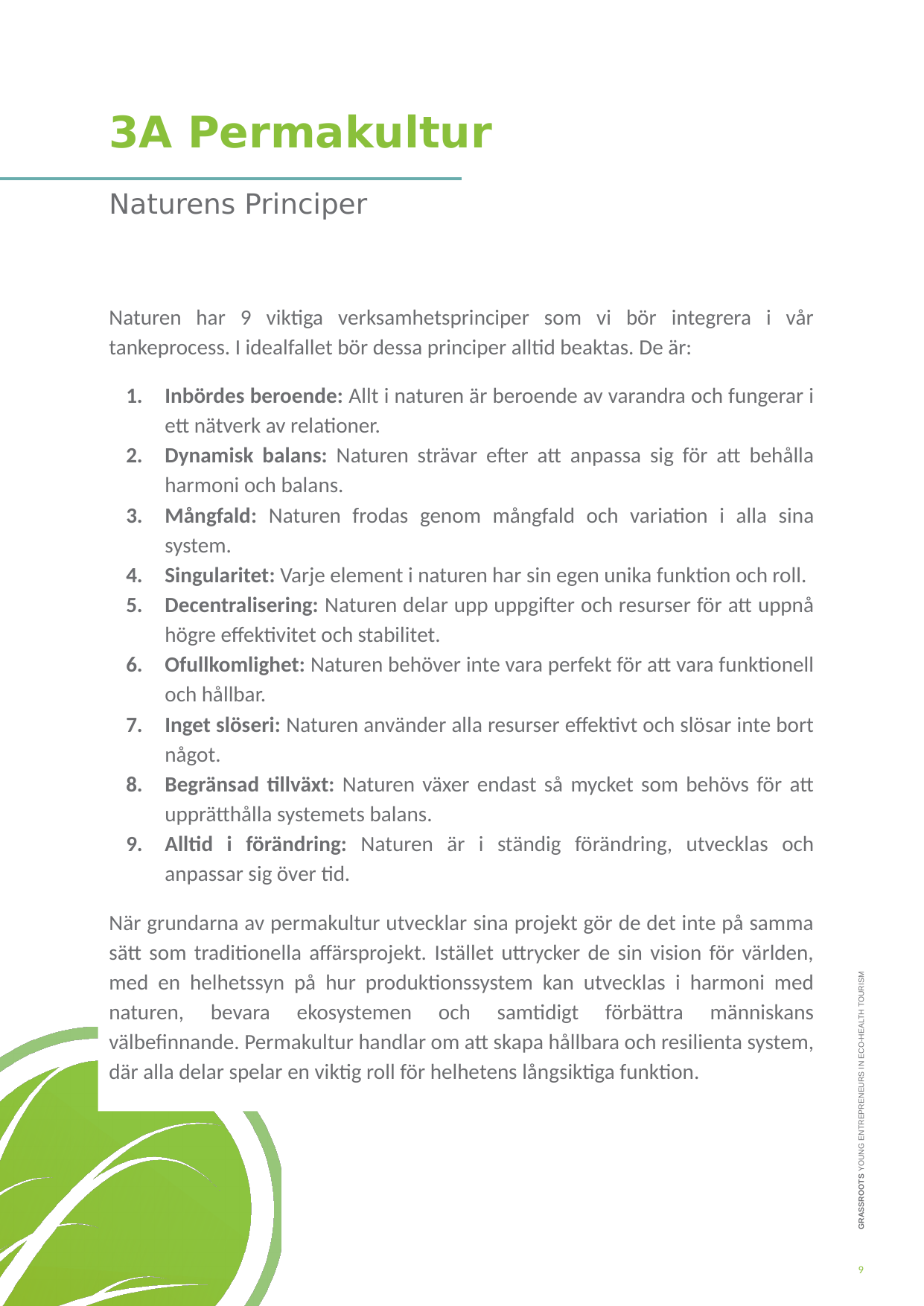

3A Permakultur
Naturens Principer
Naturen har 9 viktiga verksamhetsprinciper som vi bör integrera i vår tankeprocess. I idealfallet bör dessa principer alltid beaktas. De är:
Inbördes beroende: Allt i naturen är beroende av varandra och fungerar i ett nätverk av relationer.
Dynamisk balans: Naturen strävar efter att anpassa sig för att behålla harmoni och balans.
Mångfald: Naturen frodas genom mångfald och variation i alla sina system.
Singularitet: Varje element i naturen har sin egen unika funktion och roll.
Decentralisering: Naturen delar upp uppgifter och resurser för att uppnå högre effektivitet och stabilitet.
Ofullkomlighet: Naturen behöver inte vara perfekt för att vara funktionell och hållbar.
Inget slöseri: Naturen använder alla resurser effektivt och slösar inte bort något.
Begränsad tillväxt: Naturen växer endast så mycket som behövs för att upprätthålla systemets balans.
Alltid i förändring: Naturen är i ständig förändring, utvecklas och anpassar sig över tid.
När grundarna av permakultur utvecklar sina projekt gör de det inte på samma sätt som traditionella affärsprojekt. Istället uttrycker de sin vision för världen, med en helhetssyn på hur produktionssystem kan utvecklas i harmoni med naturen, bevara ekosystemen och samtidigt förbättra människans välbefinnande. Permakultur handlar om att skapa hållbara och resilienta system, där alla delar spelar en viktig roll för helhetens långsiktiga funktion.

9